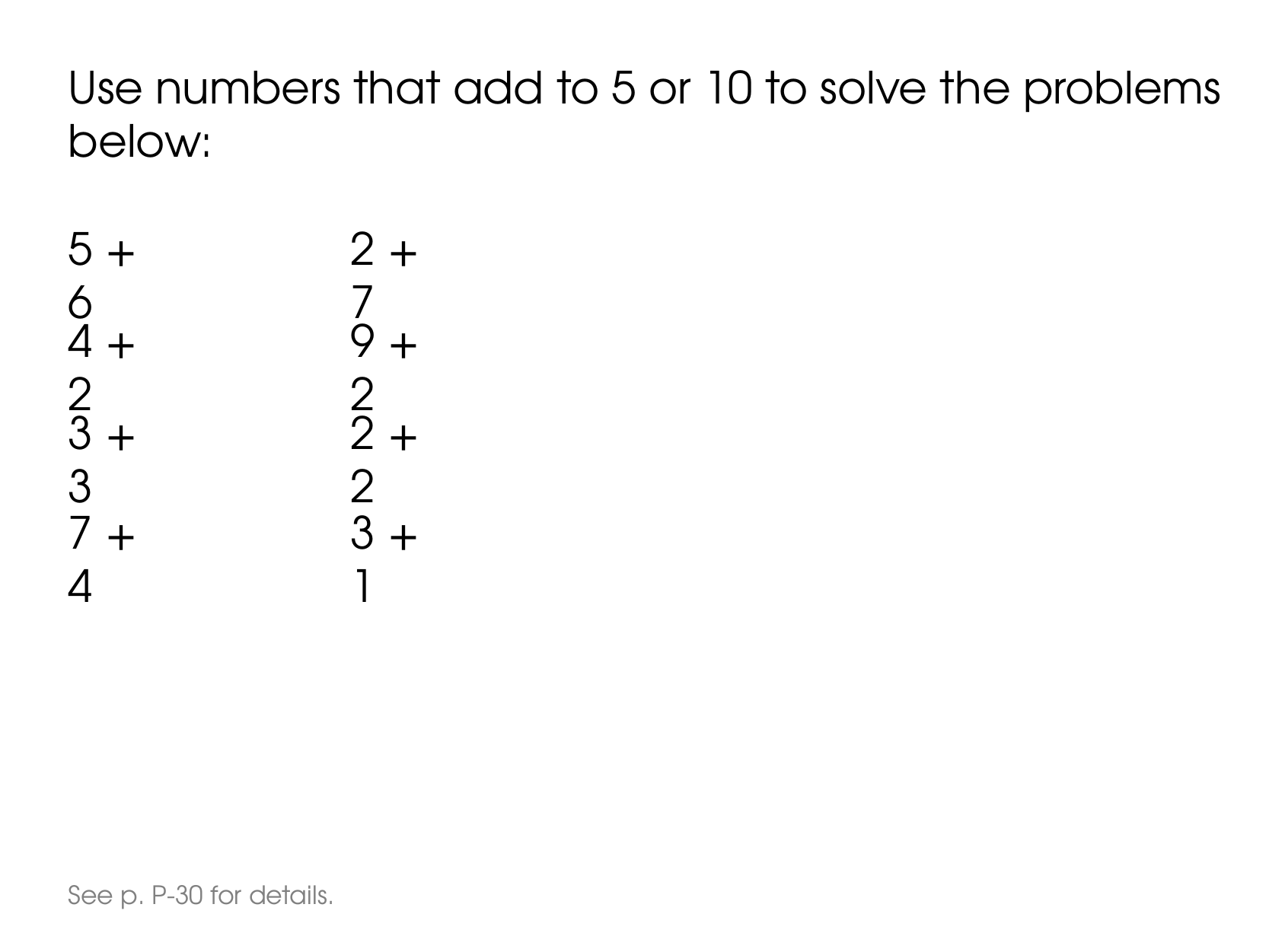

Use numbers that add to 5 or 10 to solve the problems below:
5 + 6
2 + 7
4 + 2
9 + 2
3 + 3
2 + 2
7 + 4
3 + 1
See p. P-30 for details.